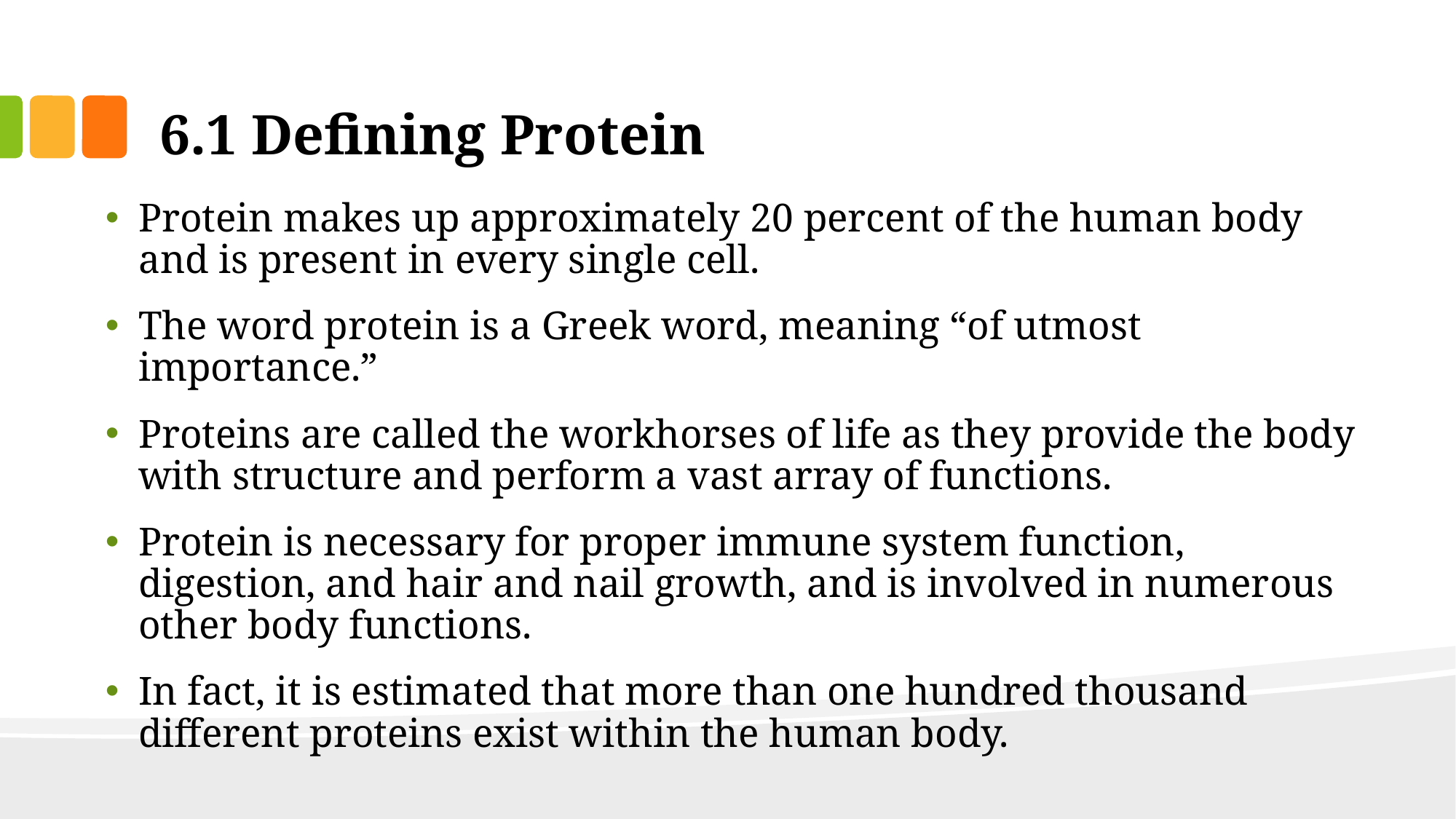

# 6.1 Defining Protein
Protein makes up approximately 20 percent of the human body and is present in every single cell.
The word protein is a Greek word, meaning “of utmost importance.”
Proteins are called the workhorses of life as they provide the body with structure and perform a vast array of functions.
Protein is necessary for proper immune system function, digestion, and hair and nail growth, and is involved in numerous other body functions.
In fact, it is estimated that more than one hundred thousand different proteins exist within the human body.